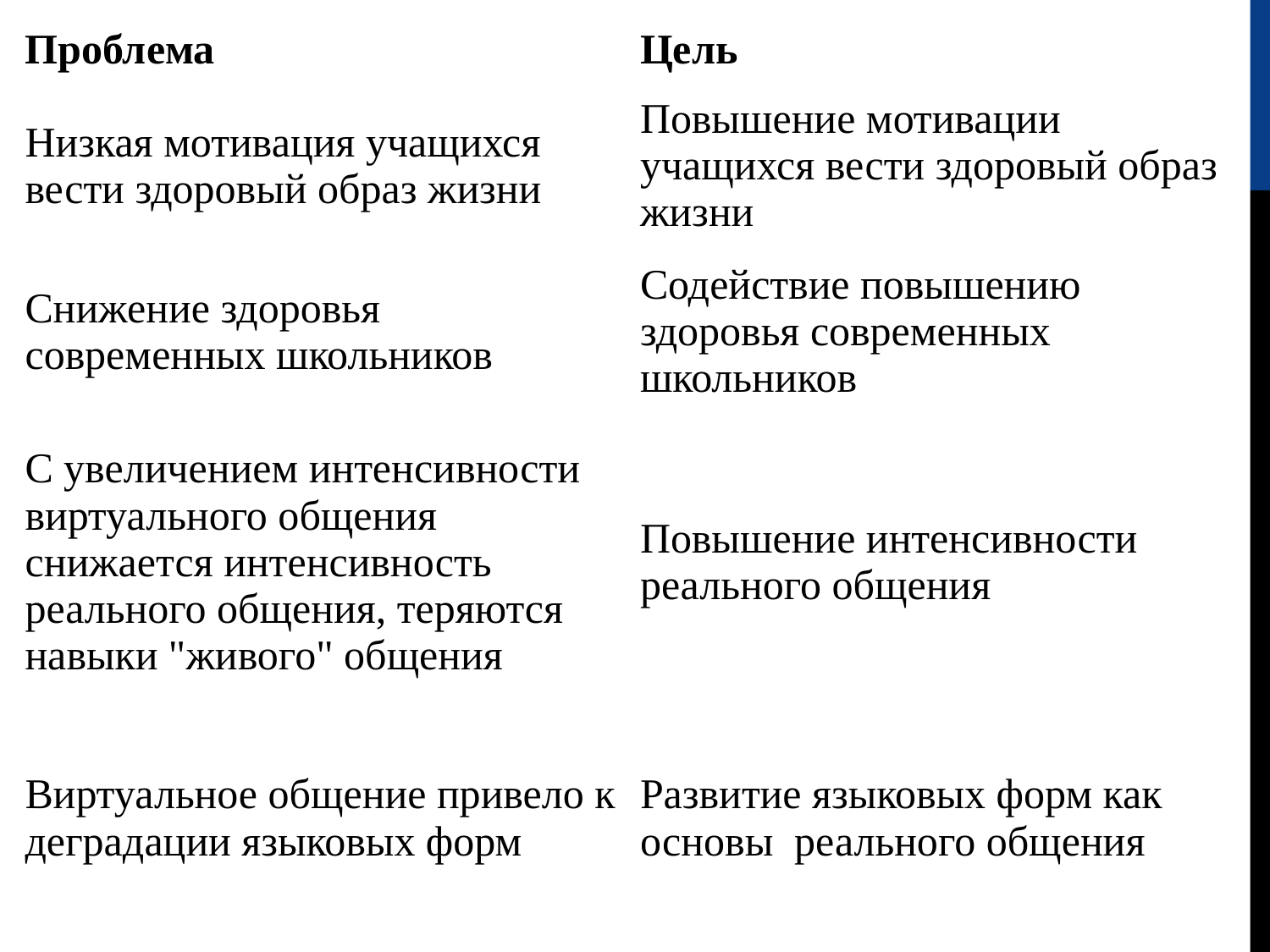

| Проблема | Цель |
| --- | --- |
| Низкая мотивация учащихся вести здоровый образ жизни | Повышение мотивации учащихся вести здоровый образ жизни |
| Снижение здоровья современных школьников | Содействие повышению здоровья современных школьников |
| С увеличением интенсивности виртуального общения снижается интенсивность реального общения, теряются навыки "живого" общения | Повышение интенсивности реального общения |
| Виртуальное общение привело к деградации языковых форм | Развитие языковых форм как основы  реального общения |
#